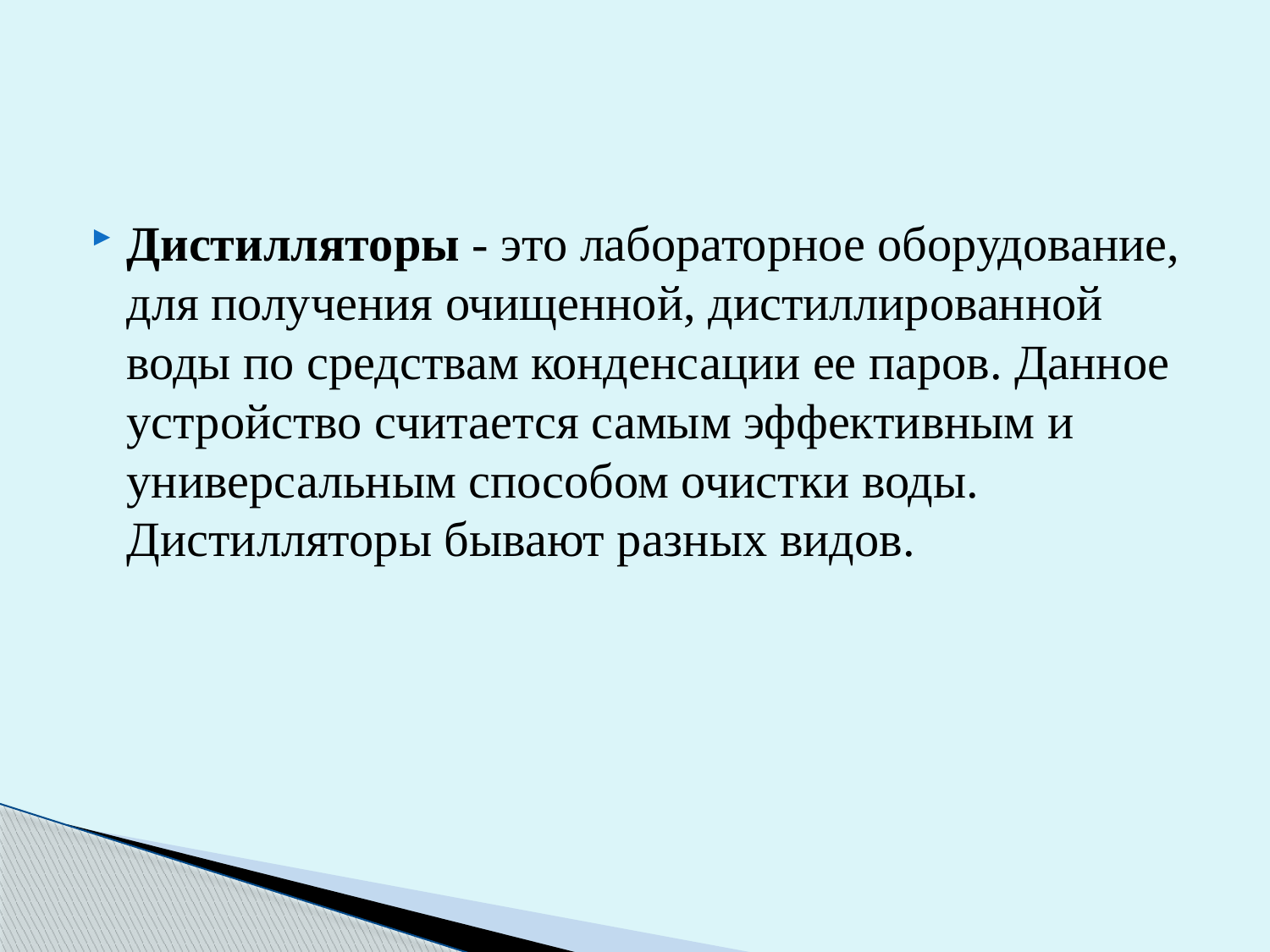

Дистилляторы - это лабораторное оборудование, для получения очищенной, дистиллированной воды по средствам конденсации ее паров. Данное устройство считается самым эффективным и универсальным способом очистки воды. Дистилляторы бывают разных видов.